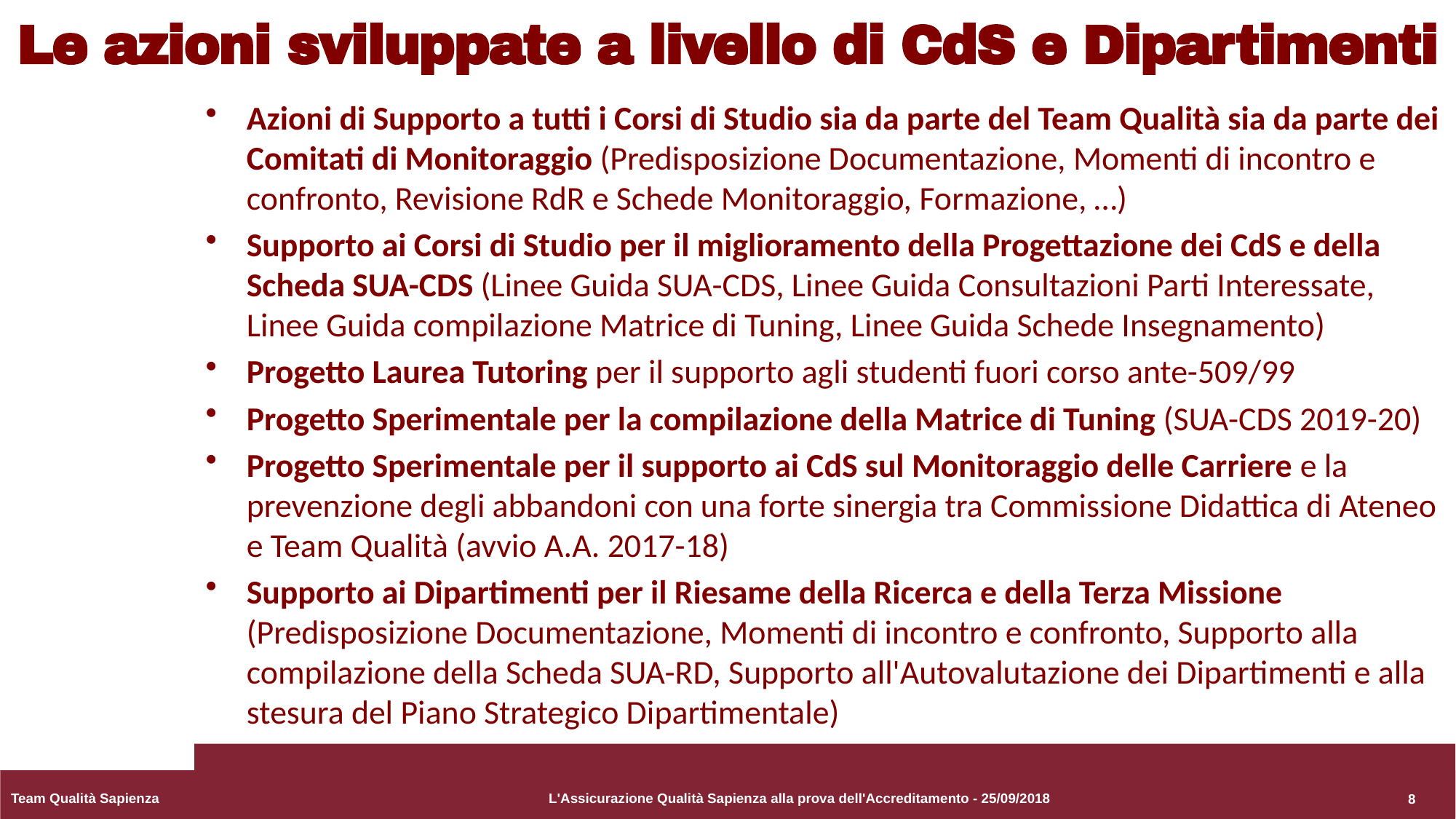

# Le azioni sviluppate a livello di CdS e Dipartimenti
Azioni di Supporto a tutti i Corsi di Studio sia da parte del Team Qualità sia da parte dei Comitati di Monitoraggio (Predisposizione Documentazione, Momenti di incontro e confronto, Revisione RdR e Schede Monitoraggio, Formazione, …)
Supporto ai Corsi di Studio per il miglioramento della Progettazione dei CdS e della Scheda SUA-CDS (Linee Guida SUA-CDS, Linee Guida Consultazioni Parti Interessate, Linee Guida compilazione Matrice di Tuning, Linee Guida Schede Insegnamento)
Progetto Laurea Tutoring per il supporto agli studenti fuori corso ante-509/99
Progetto Sperimentale per la compilazione della Matrice di Tuning (SUA-CDS 2019-20)
Progetto Sperimentale per il supporto ai CdS sul Monitoraggio delle Carriere e la prevenzione degli abbandoni con una forte sinergia tra Commissione Didattica di Ateneo e Team Qualità (avvio A.A. 2017-18)
Supporto ai Dipartimenti per il Riesame della Ricerca e della Terza Missione (Predisposizione Documentazione, Momenti di incontro e confronto, Supporto alla compilazione della Scheda SUA-RD, Supporto all'Autovalutazione dei Dipartimenti e alla stesura del Piano Strategico Dipartimentale)

8
Team Qualità Sapienza
L'Assicurazione Qualità Sapienza alla prova dell'Accreditamento - 25/09/2018